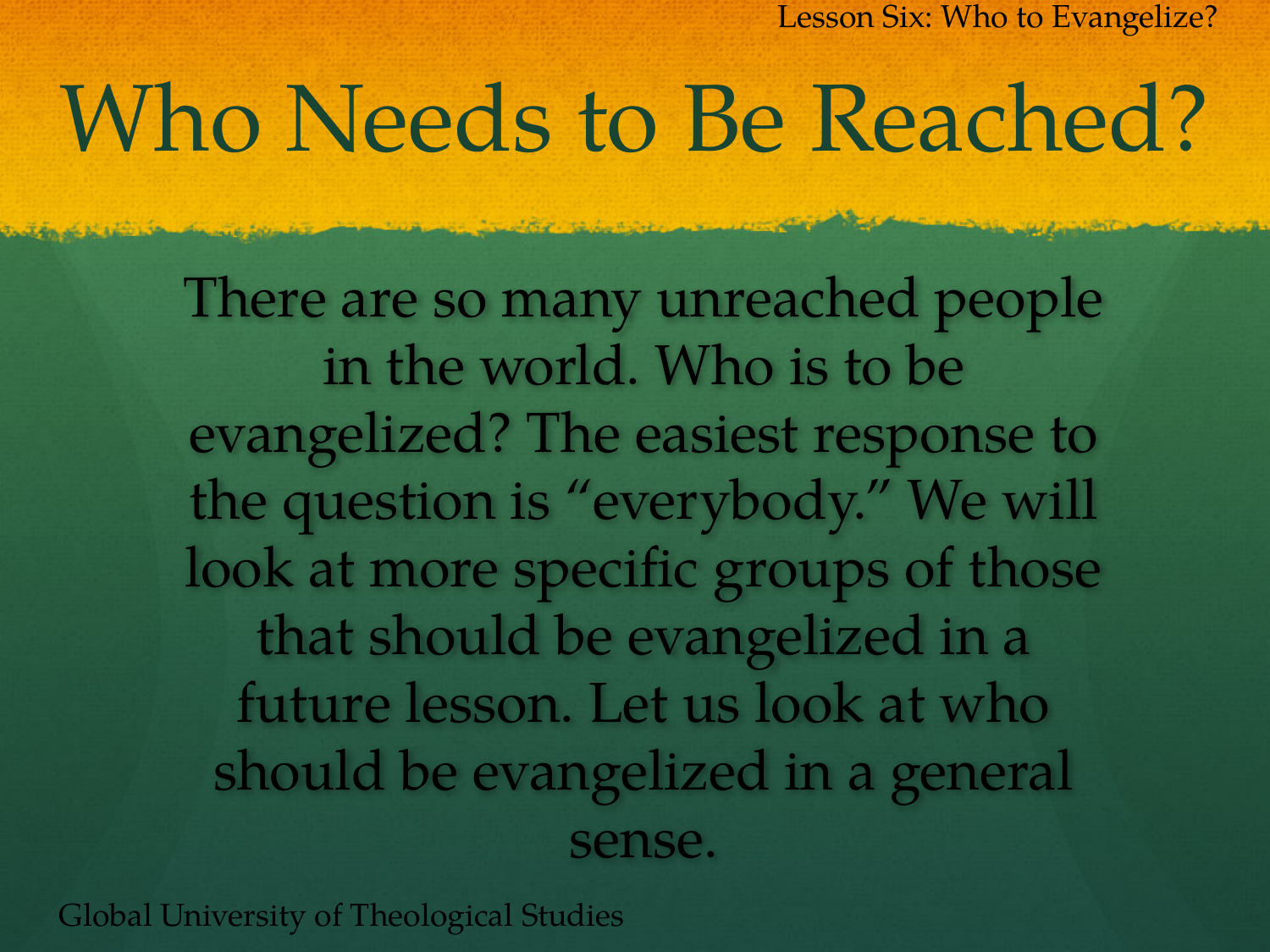

Lesson Six: Who to Evangelize?

# Who Needs to Be Reached?
	There are so many unreached people in the world. Who is to be evangelized? The easiest response to the question is “everybody.” We will look at more specific groups of those that should be evangelized in a future lesson. Let us look at who should be evangelized in a general sense.

Global University of Theological Studies